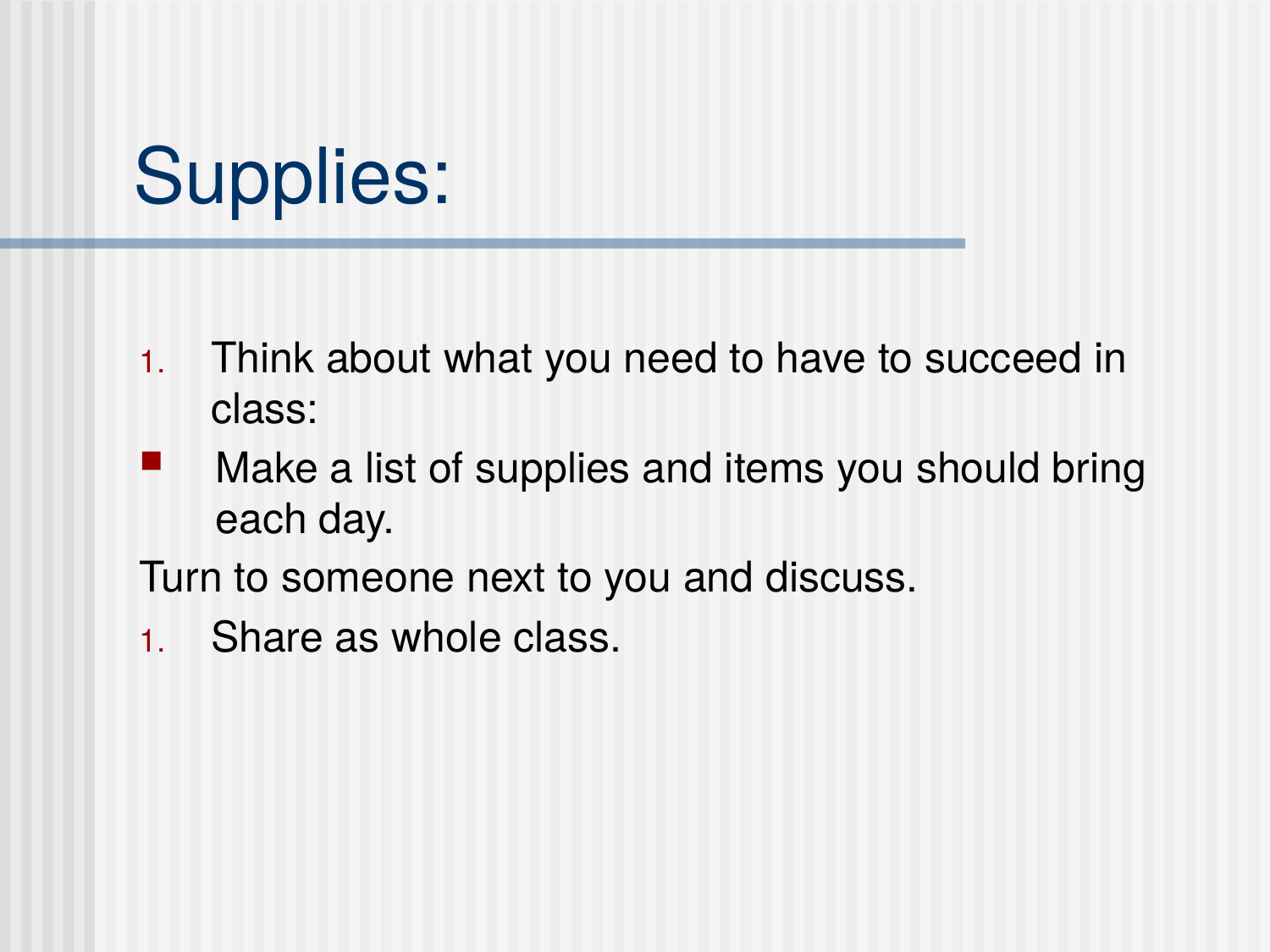

# Supplies:

Think about what you need to have to succeed in class:
Make a list of supplies and items you should bring each day.
Turn to someone next to you and discuss.
Share as whole class.